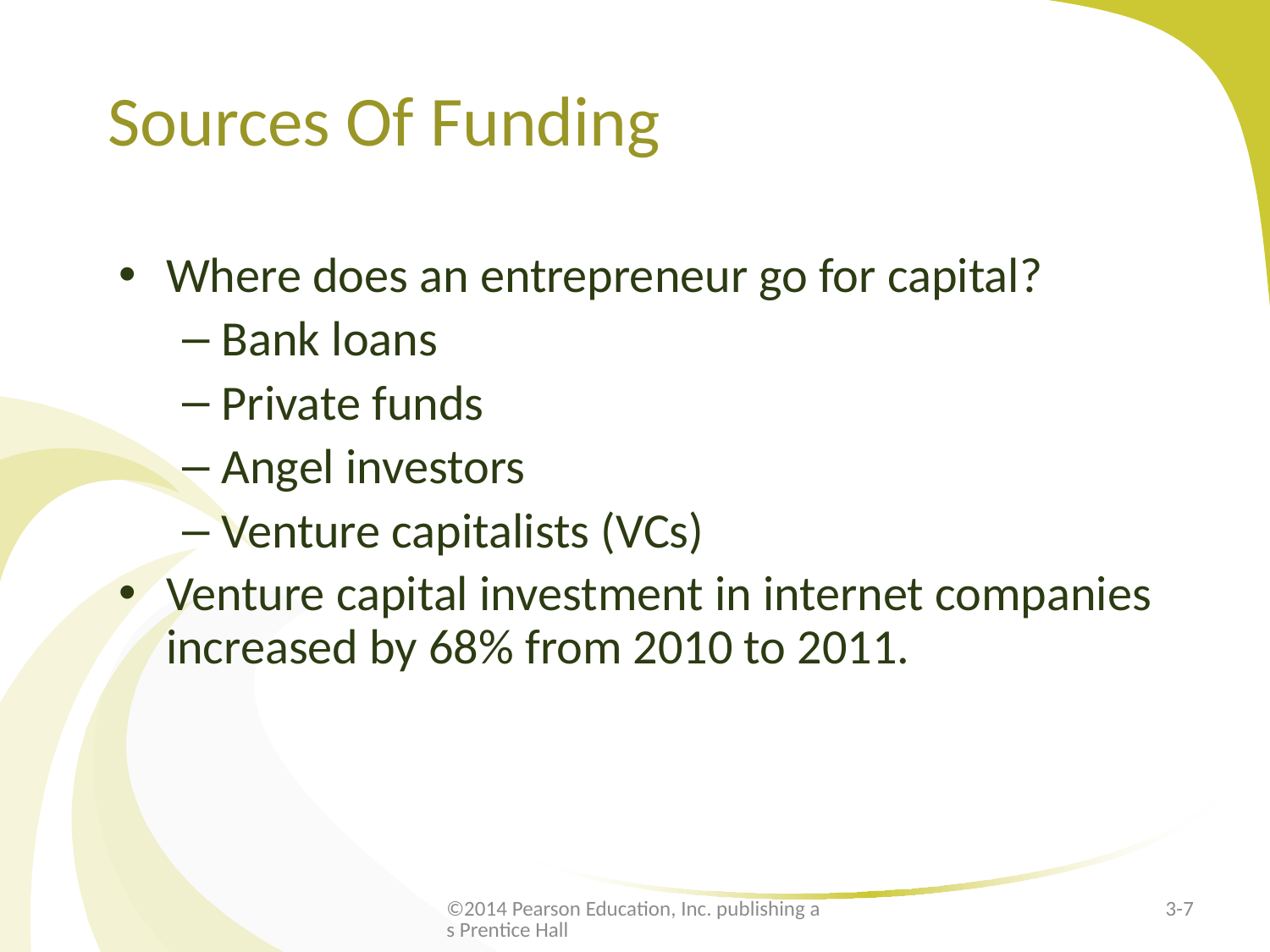

# Sources Of Funding
Where does an entrepreneur go for capital?
Bank loans
Private funds
Angel investors
Venture capitalists (VCs)
Venture capital investment in internet companies increased by 68% from 2010 to 2011.
©2014 Pearson Education, Inc. publishing as Prentice Hall
3-7